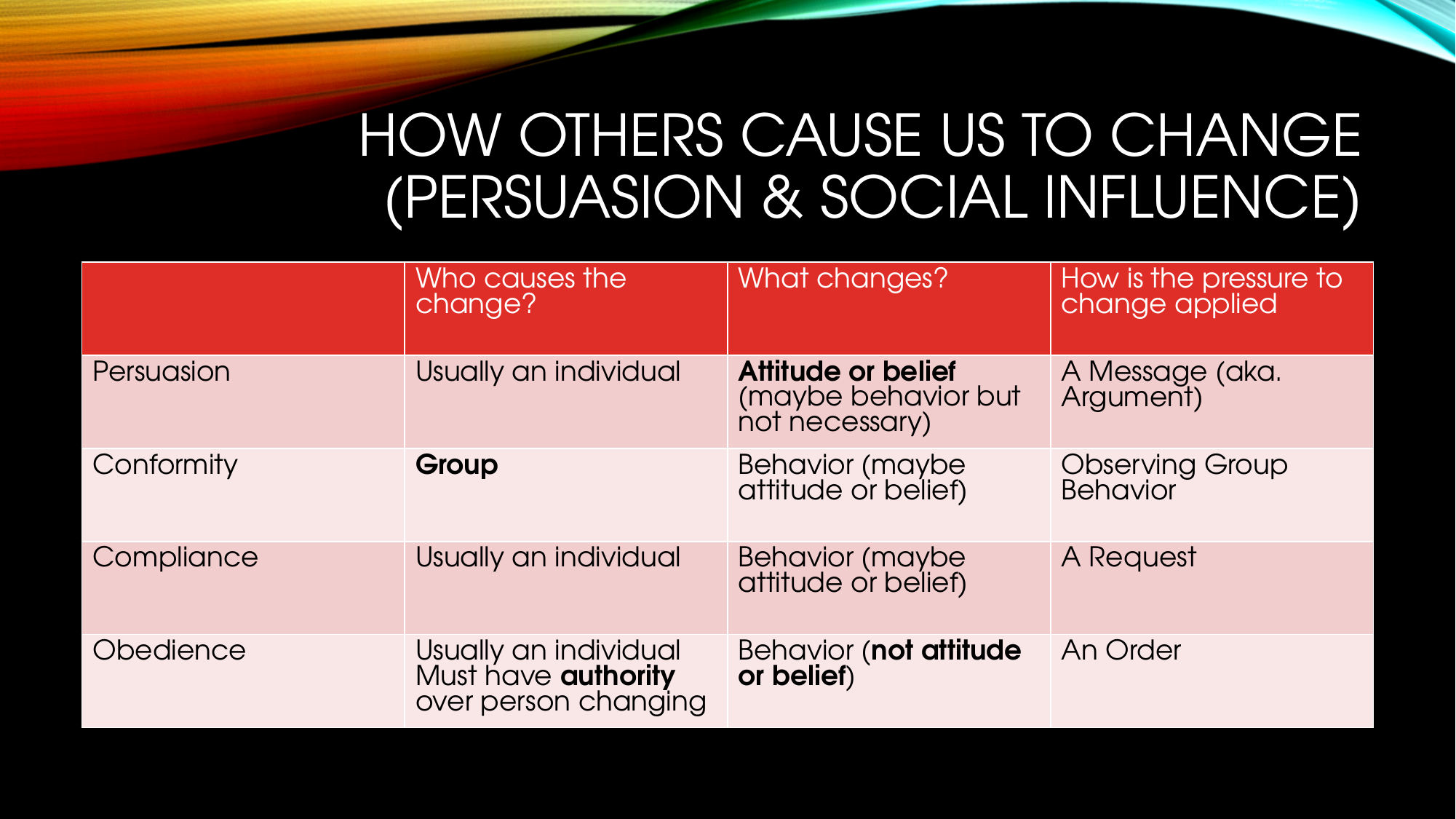

# How others cause us to Change (persuasion & social influence)
|  | Who causes the change? | What changes? | How is the pressure to change applied |
| --- | --- | --- | --- |
| Persuasion | Usually an individual | Attitude or belief (maybe behavior but not necessary) | A Message (aka. Argument) |
| Conformity | Group | Behavior (maybe attitude or belief) | Observing Group Behavior |
| Compliance | Usually an individual | Behavior (maybe attitude or belief) | A Request |
| Obedience | Usually an individual Must have authority over person changing | Behavior (not attitude or belief) | An Order |